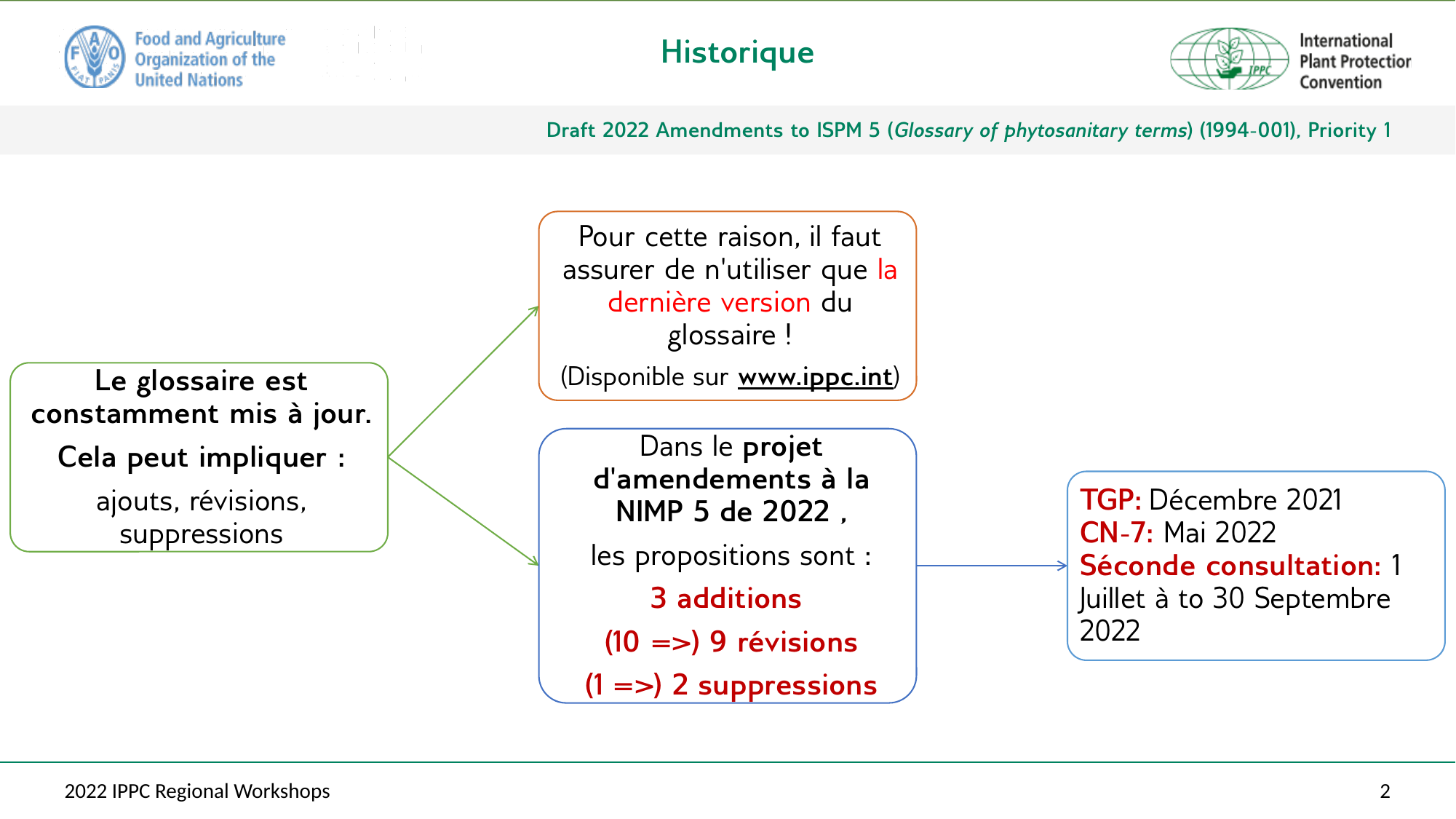

# Historique
Le glossaire est constamment mis à jour.
Cela peut impliquer :
ajouts, révisions, suppressions

Pour cette raison, il faut assurer de n'utiliser que la dernière version du glossaire !
(Disponible sur www.ippc.int)

Dans le projet d'amendements à la NIMP 5 de 2022 ,
les propositions sont :
3 additions
(10 =>) 9 révisions
(1 =>) 2 suppressions

TGP: Décembre 2021
CN-7: Mai 2022
Séconde consultation: 1 Juillet à to 30 Septembre 2022